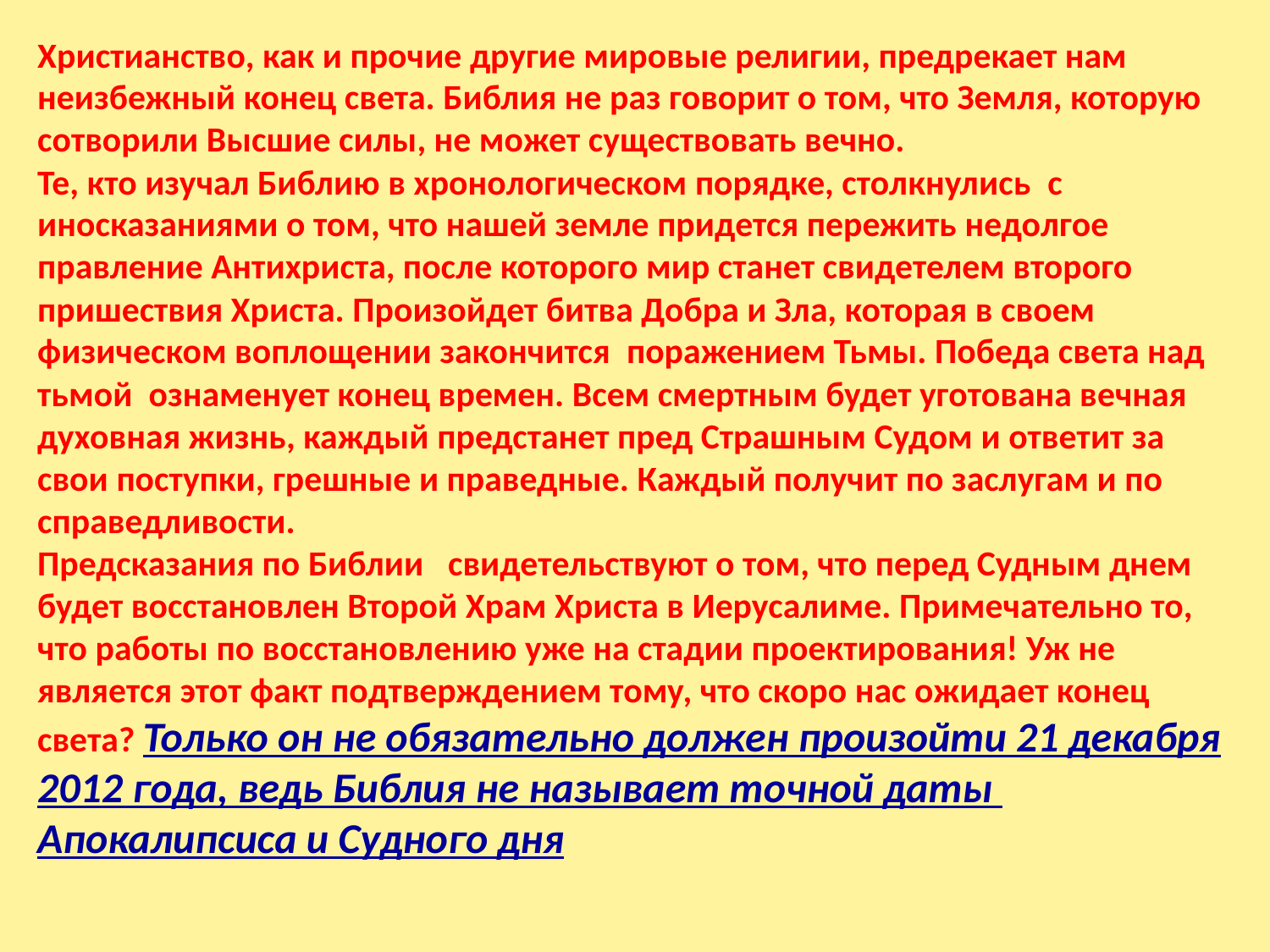

Христианство, как и прочие другие мировые религии, предрекает нам неизбежный конец света. Библия не раз говорит о том, что Земля, которую сотворили Высшие силы, не может существовать вечно.
Те, кто изучал Библию в хронологическом порядке, столкнулись  с иносказаниями о том, что нашей земле придется пережить недолгое правление Антихриста, после которого мир станет свидетелем второго пришествия Христа. Произойдет битва Добра и Зла, которая в своем физическом воплощении закончится  поражением Тьмы. Победа света над тьмой  ознаменует конец времен. Всем смертным будет уготована вечная духовная жизнь, каждый предстанет пред Страшным Судом и ответит за свои поступки, грешные и праведные. Каждый получит по заслугам и по справедливости.
Предсказания по Библии   свидетельствуют о том, что перед Судным днем будет восстановлен Второй Храм Христа в Иерусалиме. Примечательно то, что работы по восстановлению уже на стадии проектирования! Уж не является этот факт подтверждением тому, что скоро нас ожидает конец света? Только он не обязательно должен произойти 21 декабря 2012 года, ведь Библия не называет точной даты  Апокалипсиса и Судного дня